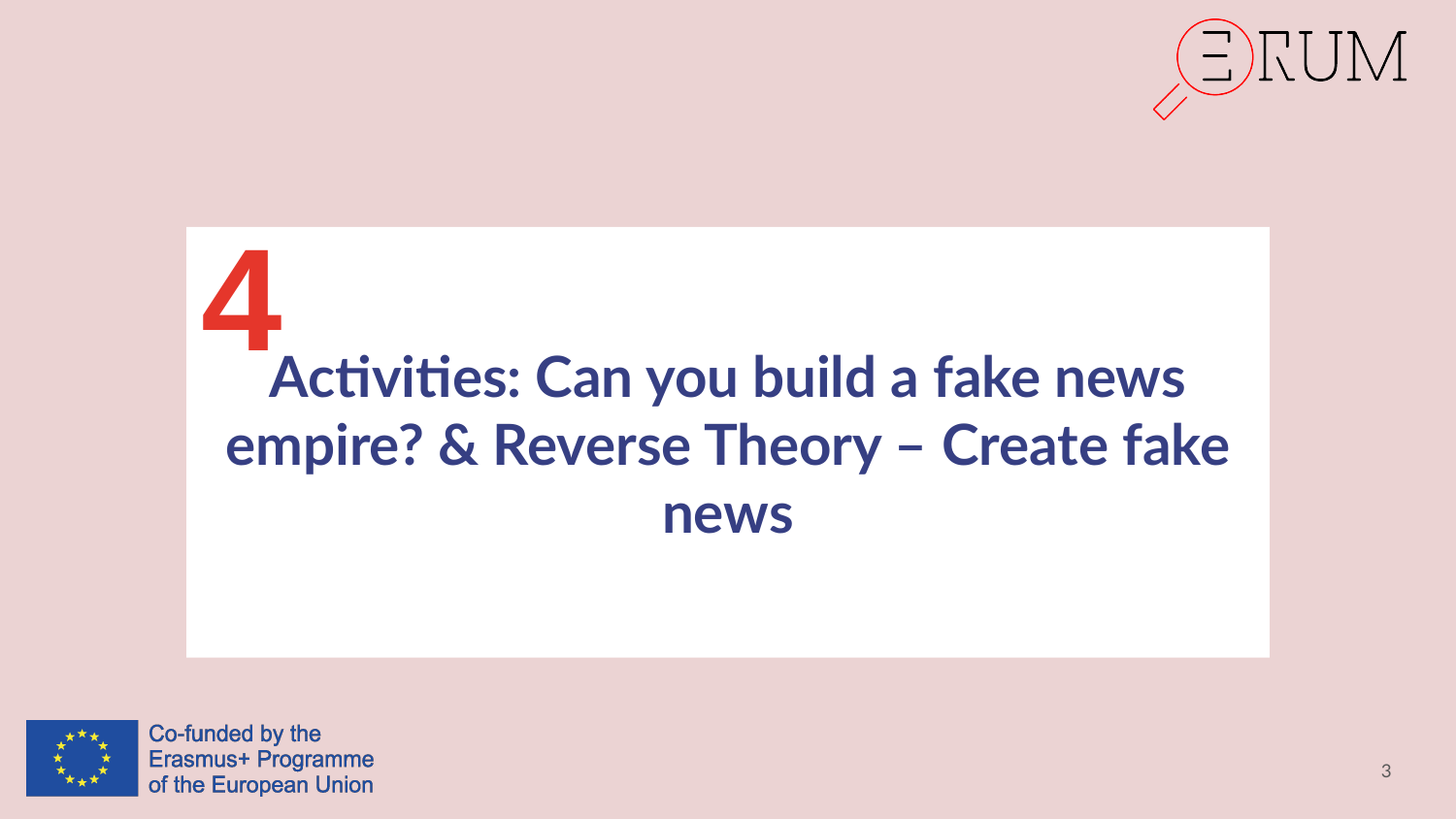

4
Activities: Can you build a fake news empire? & Reverse Theory – Create fake news
3